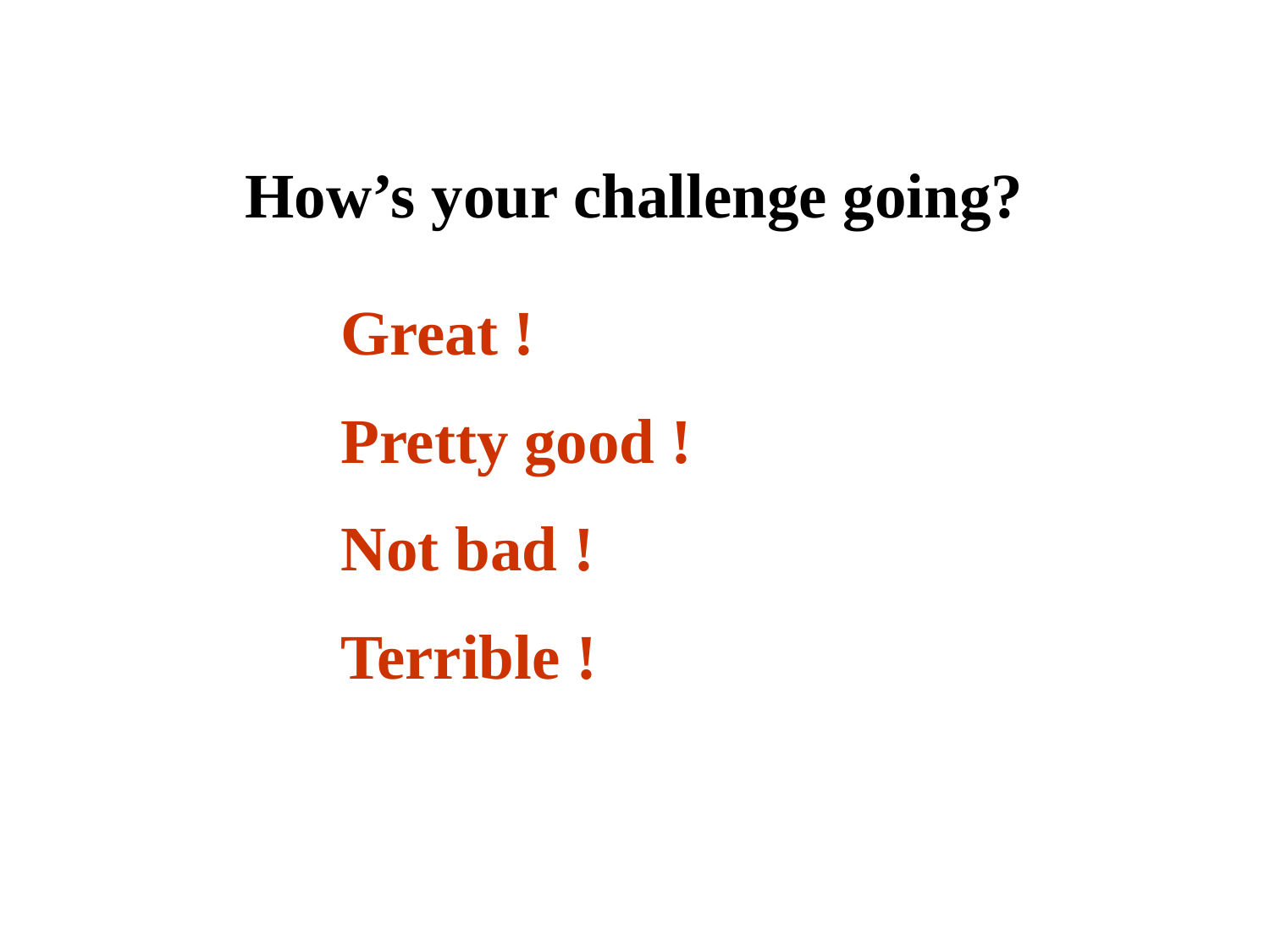

How’s your challenge going?
Great !
Pretty good !
Not bad !
Terrible !